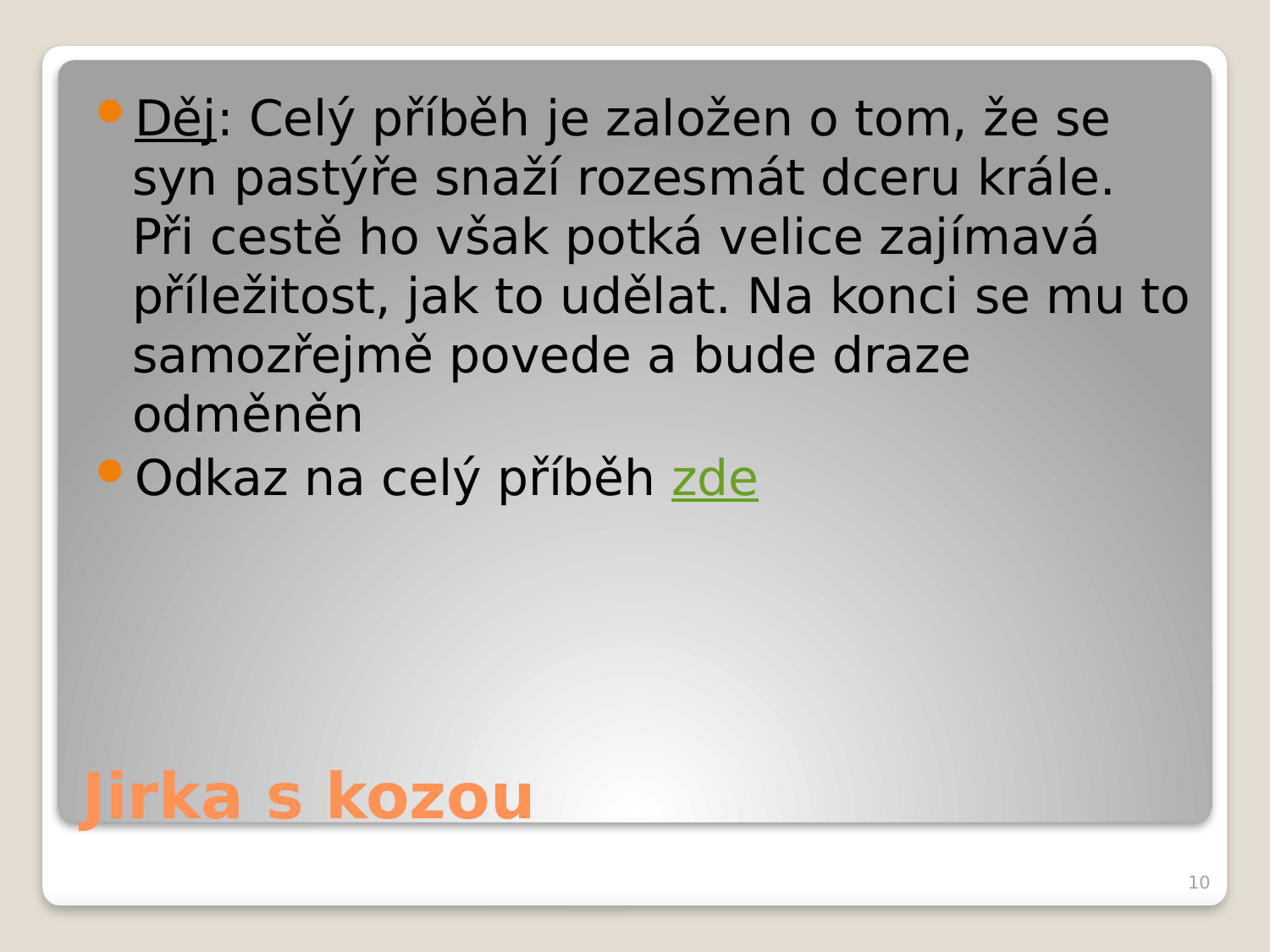

Děj: Celý příběh je založen o tom, že se syn pastýře snaží rozesmát dceru krále. Při cestě ho však potká velice zajímavá příležitost, jak to udělat. Na konci se mu to samozřejmě povede a bude draze odměněn
Odkaz na celý příběh zde
# Jirka s kozou
10